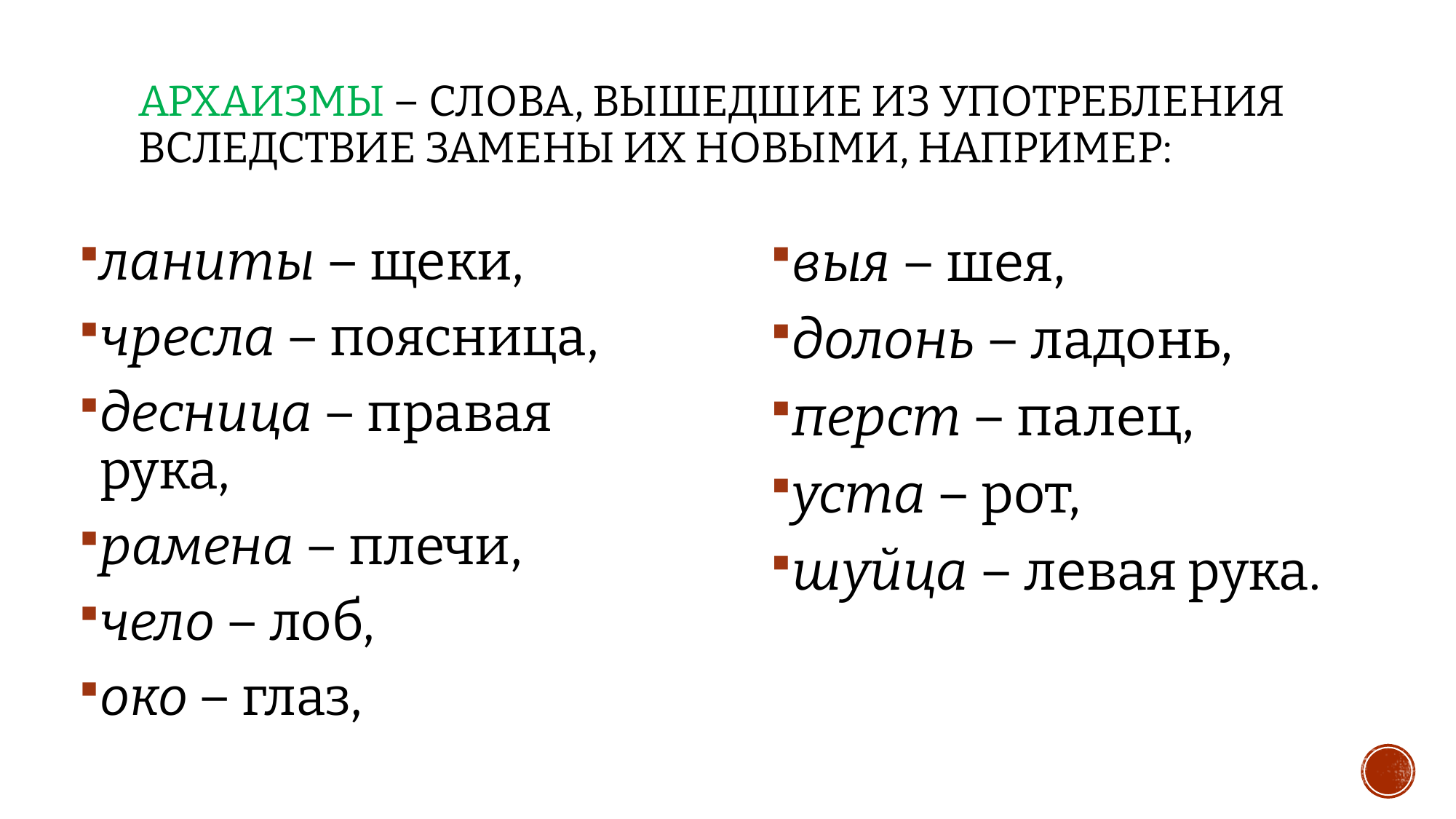

# Архаизмы – слова, вышедшие из употребления вследствие замены их новыми, например:
ланиты – щеки,
чресла – поясница,
десница – правая рука,
рамена – плечи,
чело – лоб,
око – глаз,

выя – шея,
долонь – ладонь,
перст – палец,
уста – рот,
шуйца – левая рука.